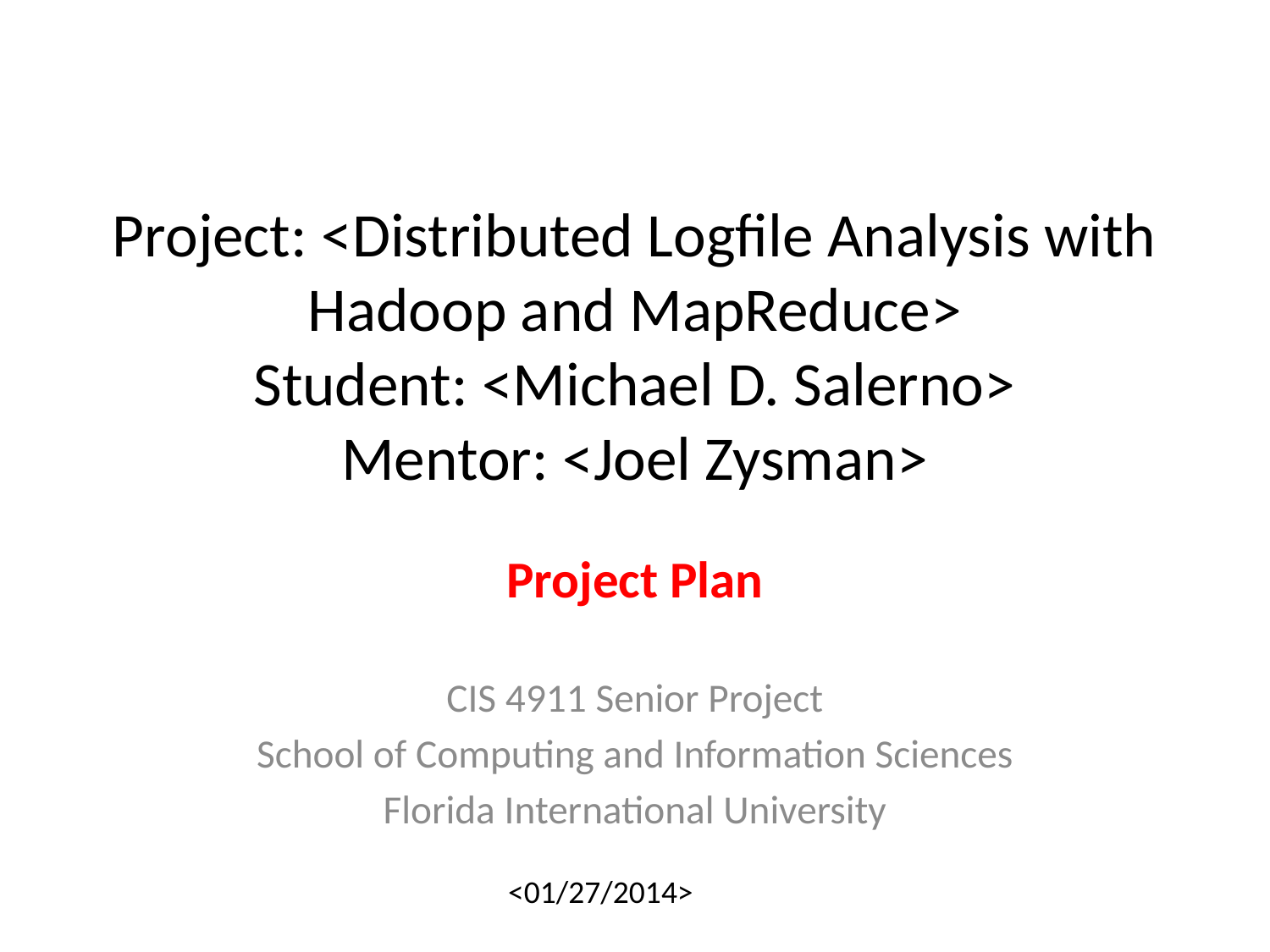

# Project: <Distributed Logfile Analysis with Hadoop and MapReduce> Student: <Michael D. Salerno> Mentor: <Joel Zysman>
Project Plan

CIS 4911 Senior Project
School of Computing and Information Sciences
Florida International University

<01/27/2014>